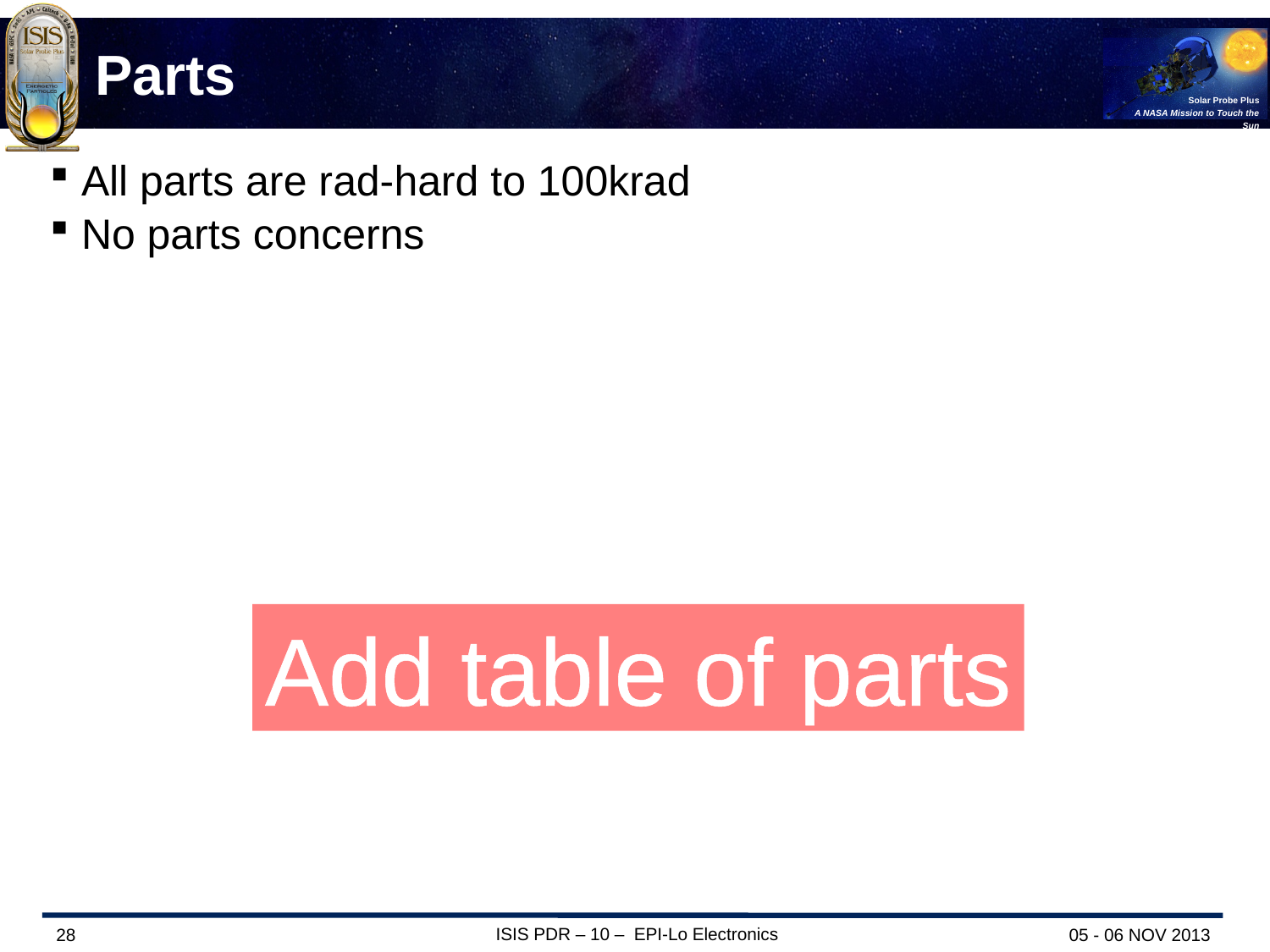

# Parts
All parts are rad-hard to 100krad
No parts concerns
Add table of parts